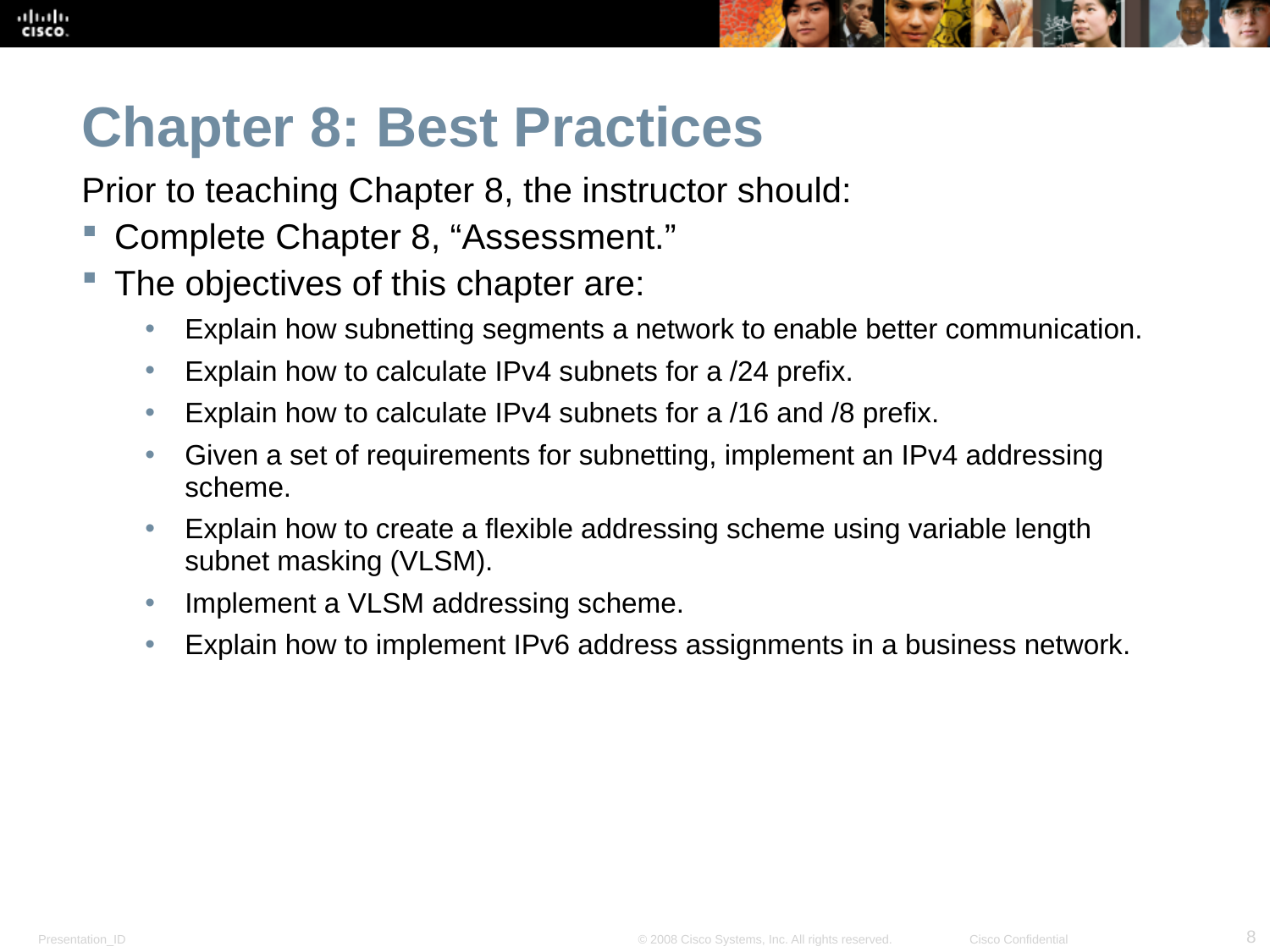

Chapter 8: Best Practices
Prior to teaching Chapter 8, the instructor should:
Complete Chapter 8, “Assessment.”
The objectives of this chapter are:
Explain how subnetting segments a network to enable better communication.
Explain how to calculate IPv4 subnets for a /24 prefix.
Explain how to calculate IPv4 subnets for a /16 and /8 prefix.
Given a set of requirements for subnetting, implement an IPv4 addressing scheme.
Explain how to create a flexible addressing scheme using variable length subnet masking (VLSM).
Implement a VLSM addressing scheme.
Explain how to implement IPv6 address assignments in a business network.